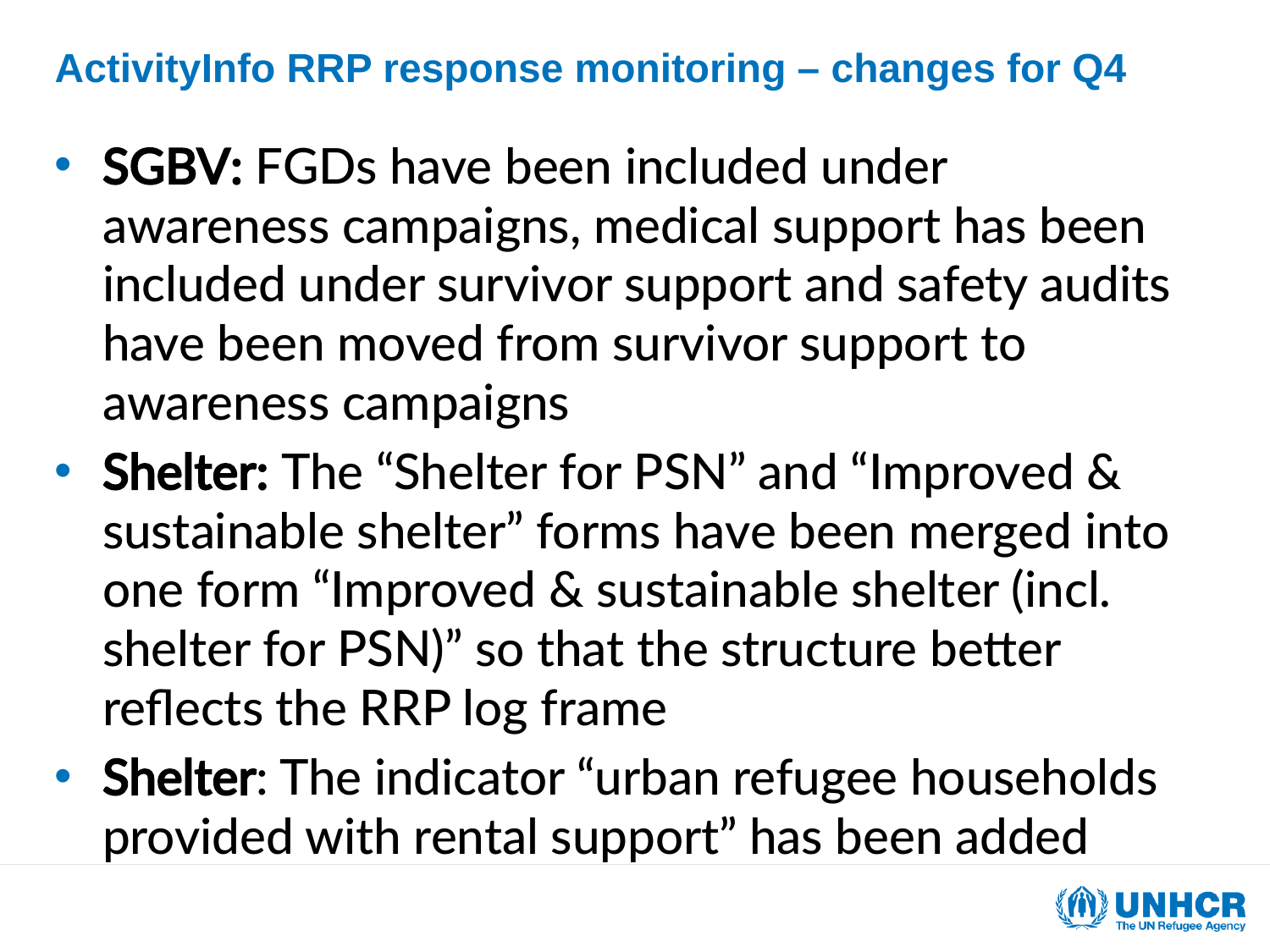

ActivityInfo RRP response monitoring – changes for Q4
SGBV: FGDs have been included under awareness campaigns, medical support has been included under survivor support and safety audits have been moved from survivor support to awareness campaigns
Shelter: The “Shelter for PSN” and “Improved & sustainable shelter” forms have been merged into one form “Improved & sustainable shelter (incl. shelter for PSN)” so that the structure better reflects the RRP log frame
Shelter: The indicator “urban refugee households provided with rental support” has been added